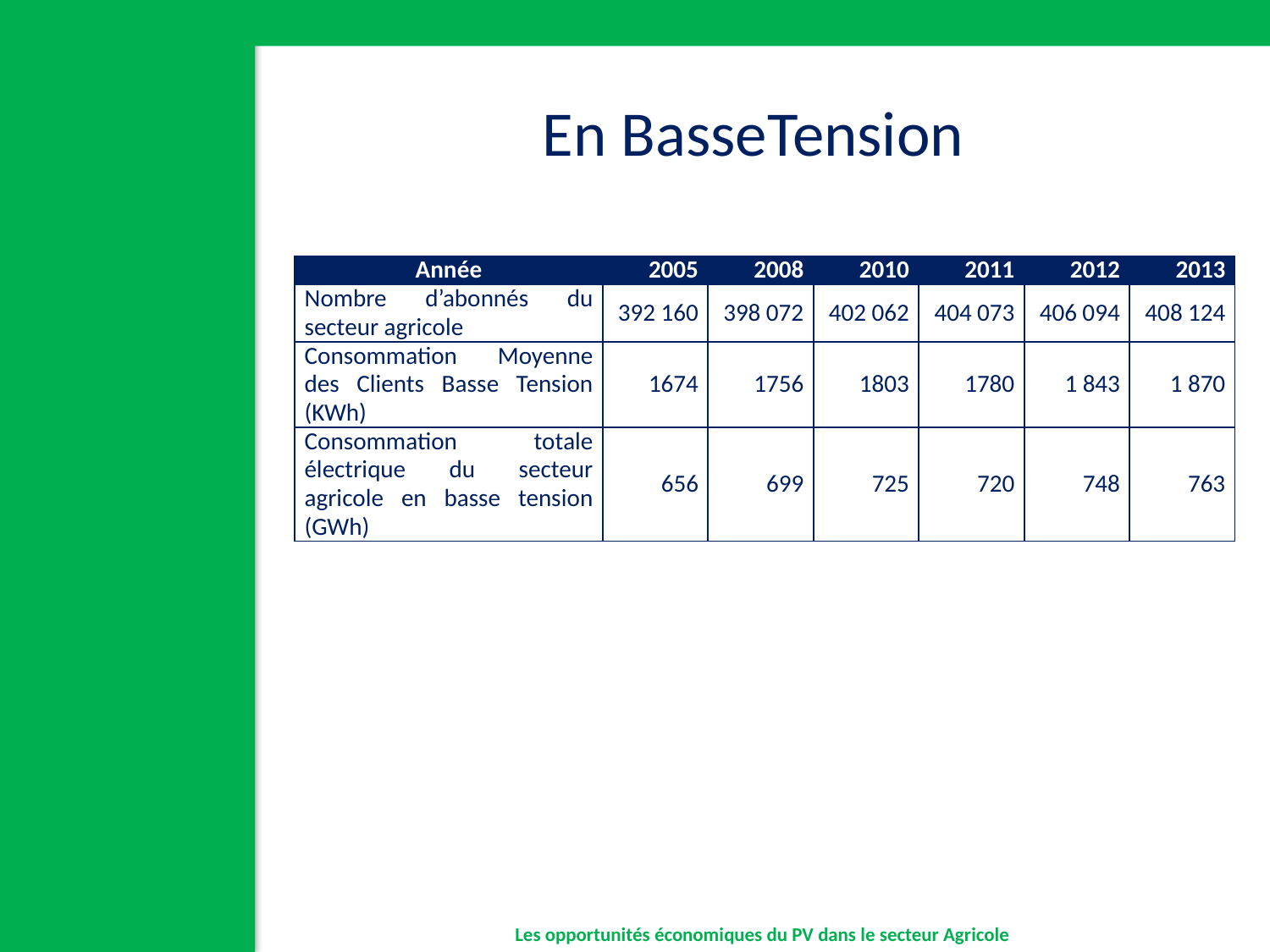

En BasseTension
| Année | 2005 | 2008 | 2010 | 2011 | 2012 | 2013 |
| --- | --- | --- | --- | --- | --- | --- |
| Nombre d’abonnés du secteur agricole | 392 160 | 398 072 | 402 062 | 404 073 | 406 094 | 408 124 |
| Consommation Moyenne des Clients Basse Tension (KWh) | 1674 | 1756 | 1803 | 1780 | 1 843 | 1 870 |
| Consommation totale électrique du secteur agricole en basse tension (GWh) | 656 | 699 | 725 | 720 | 748 | 763 |